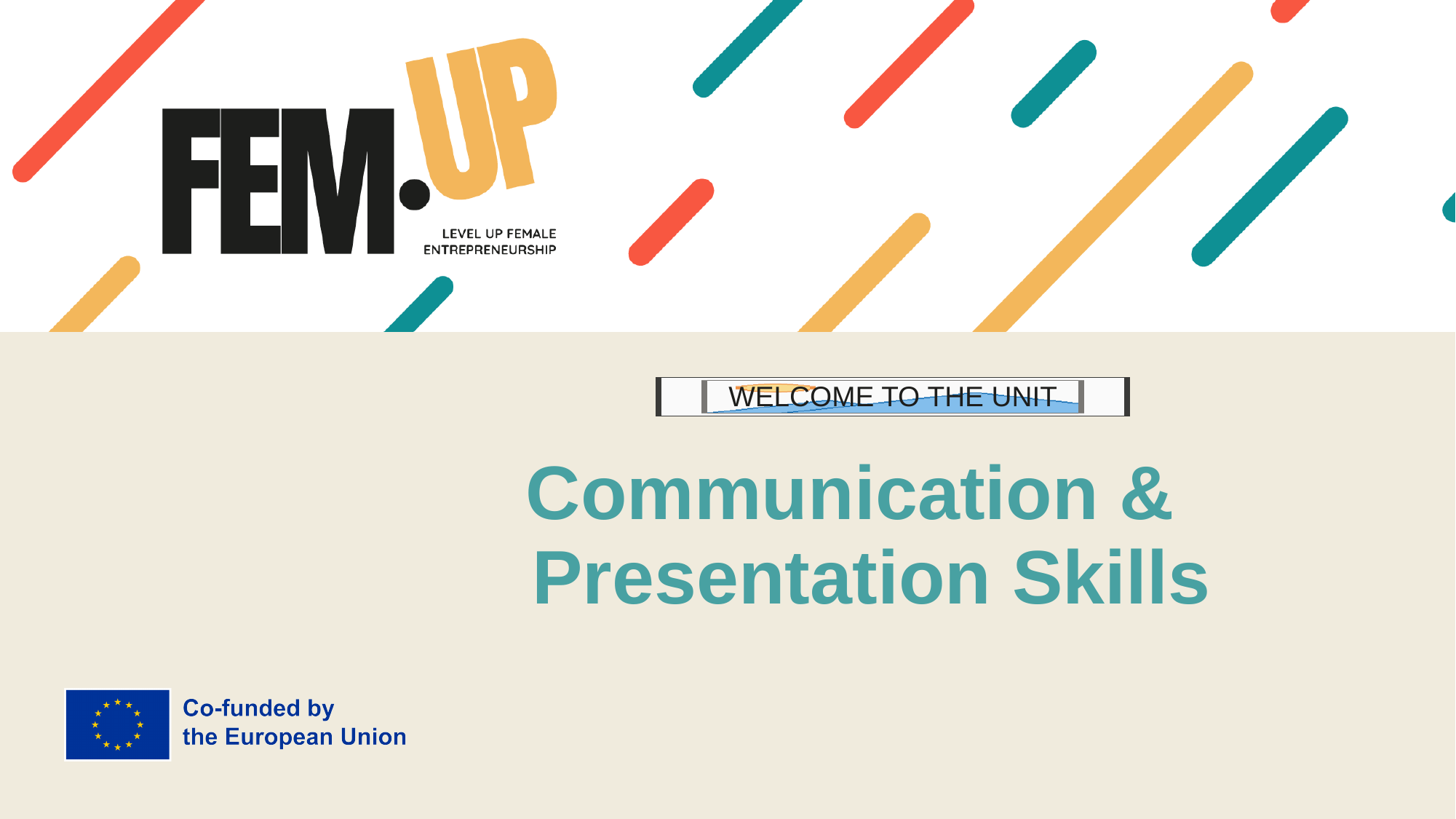

WELCOME TO THE UNIT
# Communication &     Presentation Skills